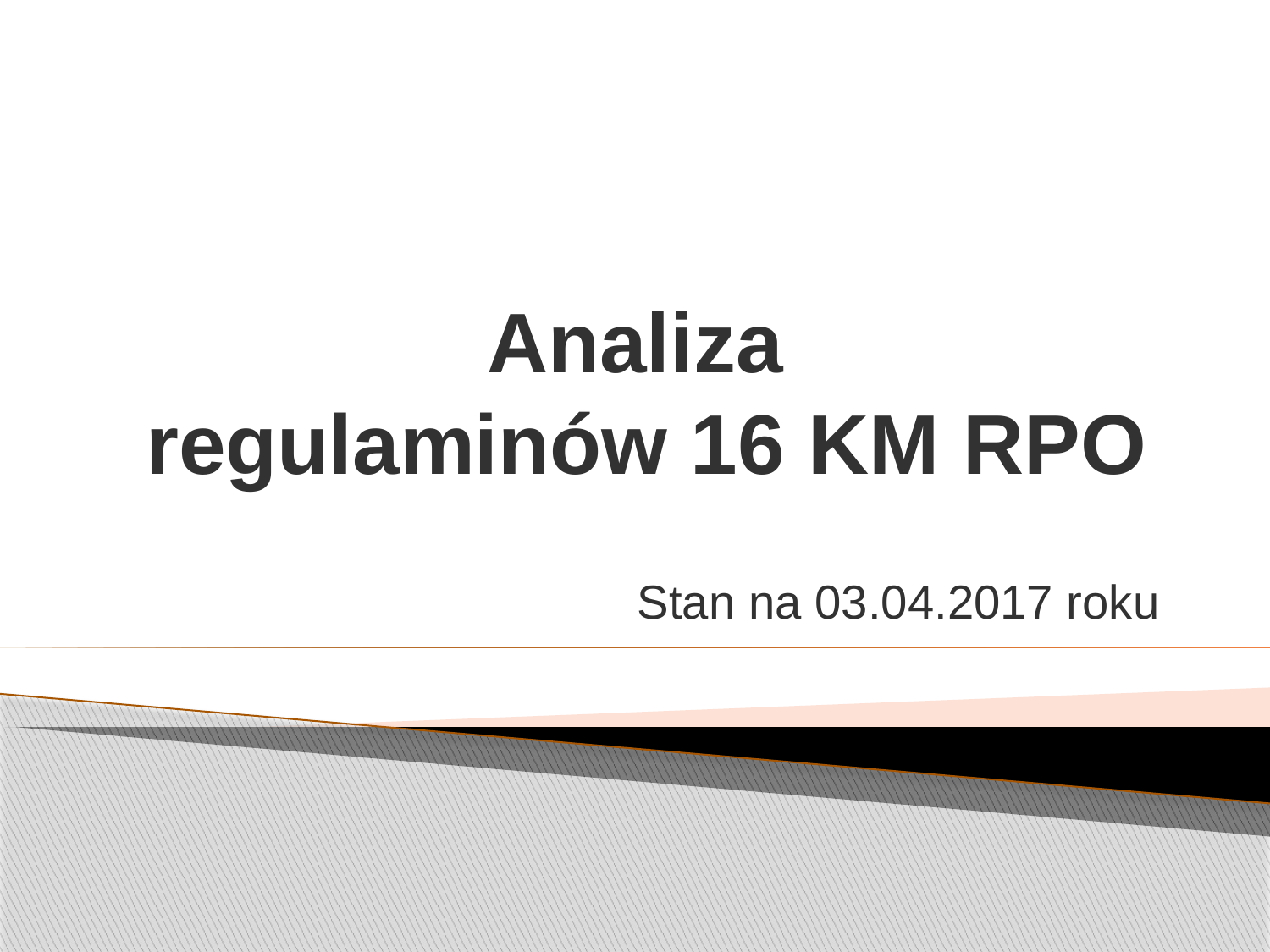

# Analiza regulaminów 16 KM RPO

Stan na 03.04.2017 roku